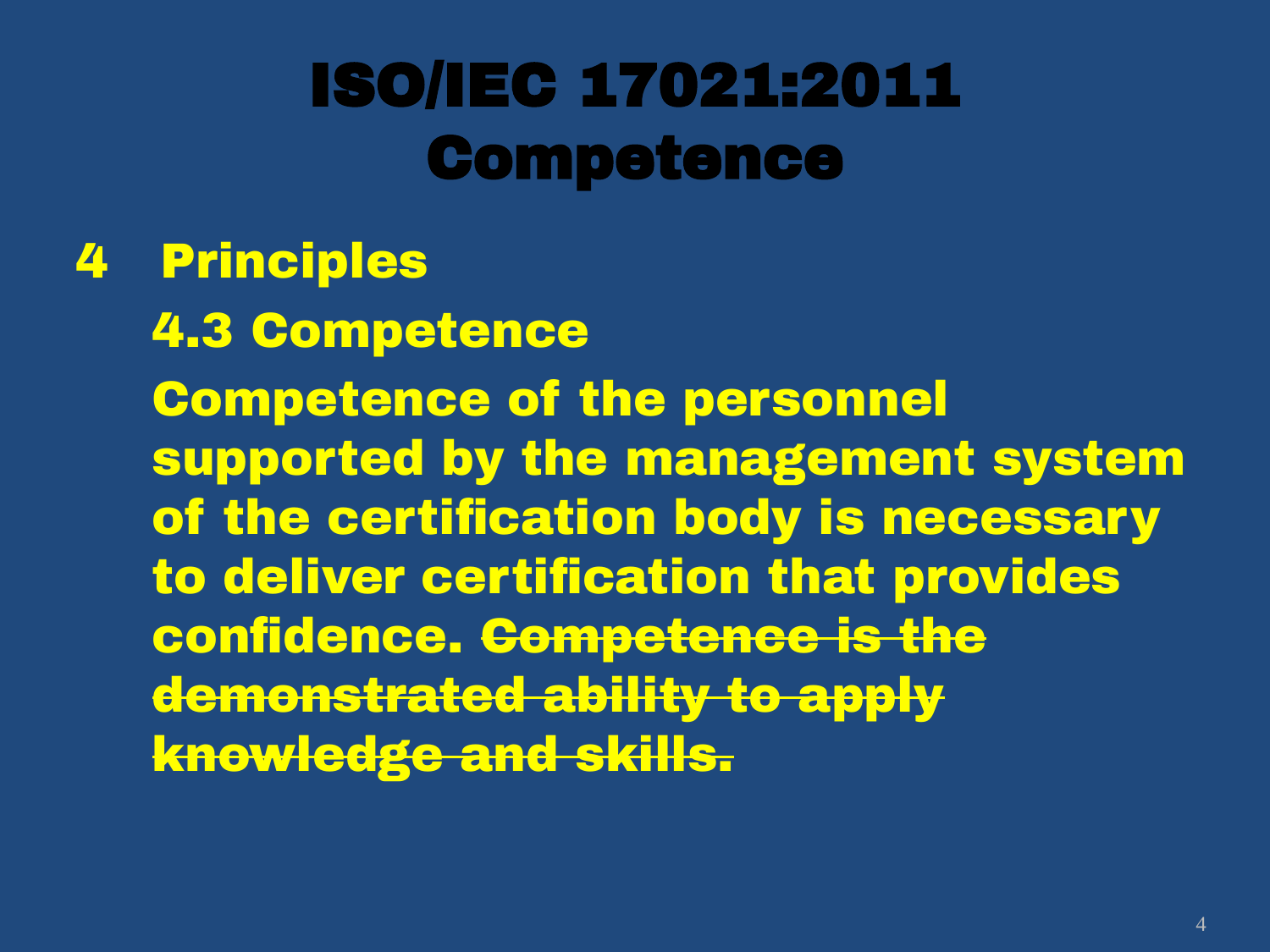

# ISO/IEC 17021:2011 Competence
4 	Principles
	4.3 Competence
	Competence of the personnel supported by the management system of the certification body is necessary to deliver certification that provides confidence. Competence is the demonstrated ability to apply knowledge and skills.
4